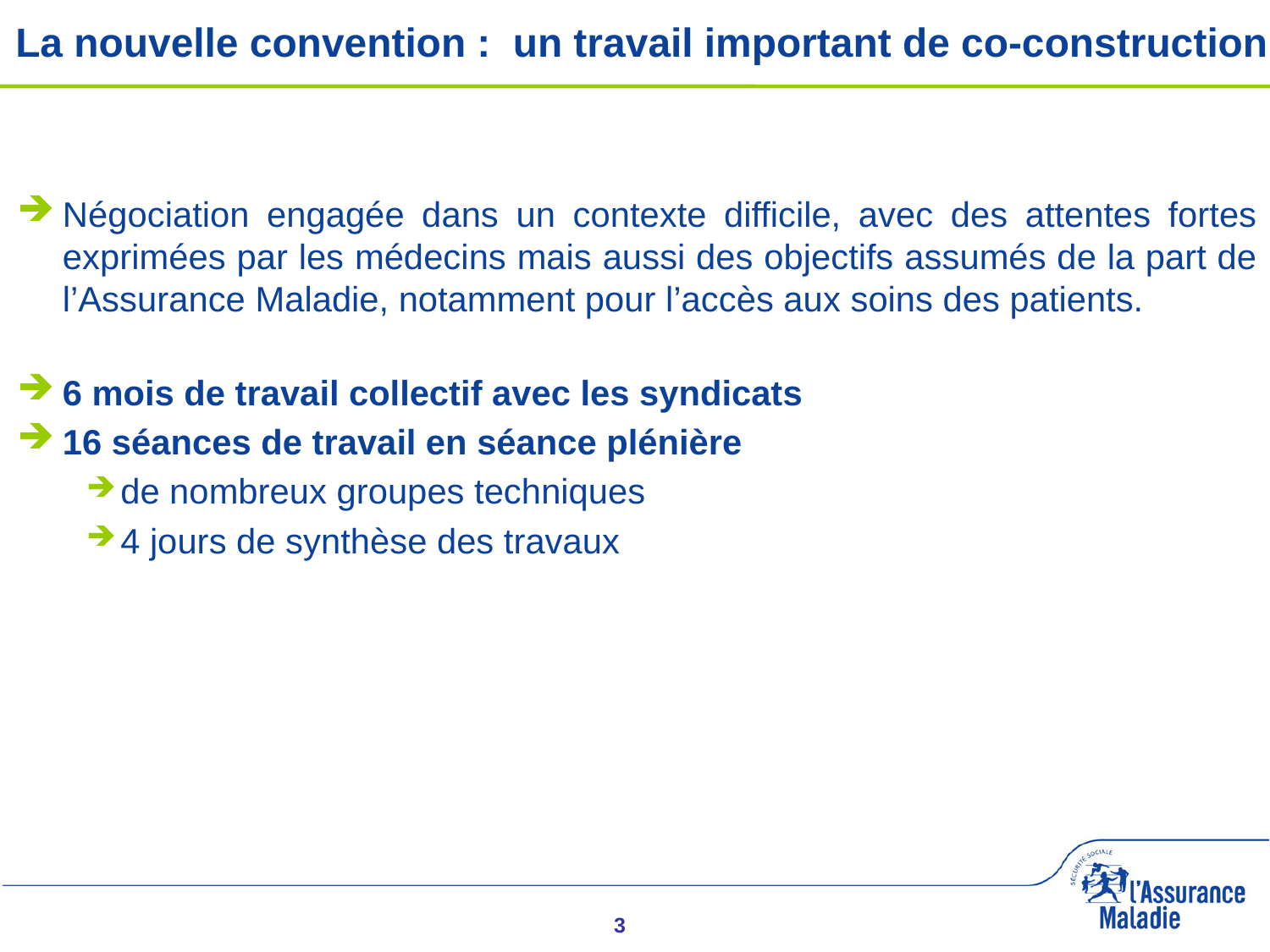

# La nouvelle convention :  un travail important de co-construction

Négociation engagée dans un contexte difficile, avec des attentes fortes exprimées par les médecins mais aussi des objectifs assumés de la part de l’Assurance Maladie, notamment pour l’accès aux soins des patients.

6 mois de travail collectif avec les syndicats
16 séances de travail en séance plénière
de nombreux groupes techniques
4 jours de synthèse des travaux
3